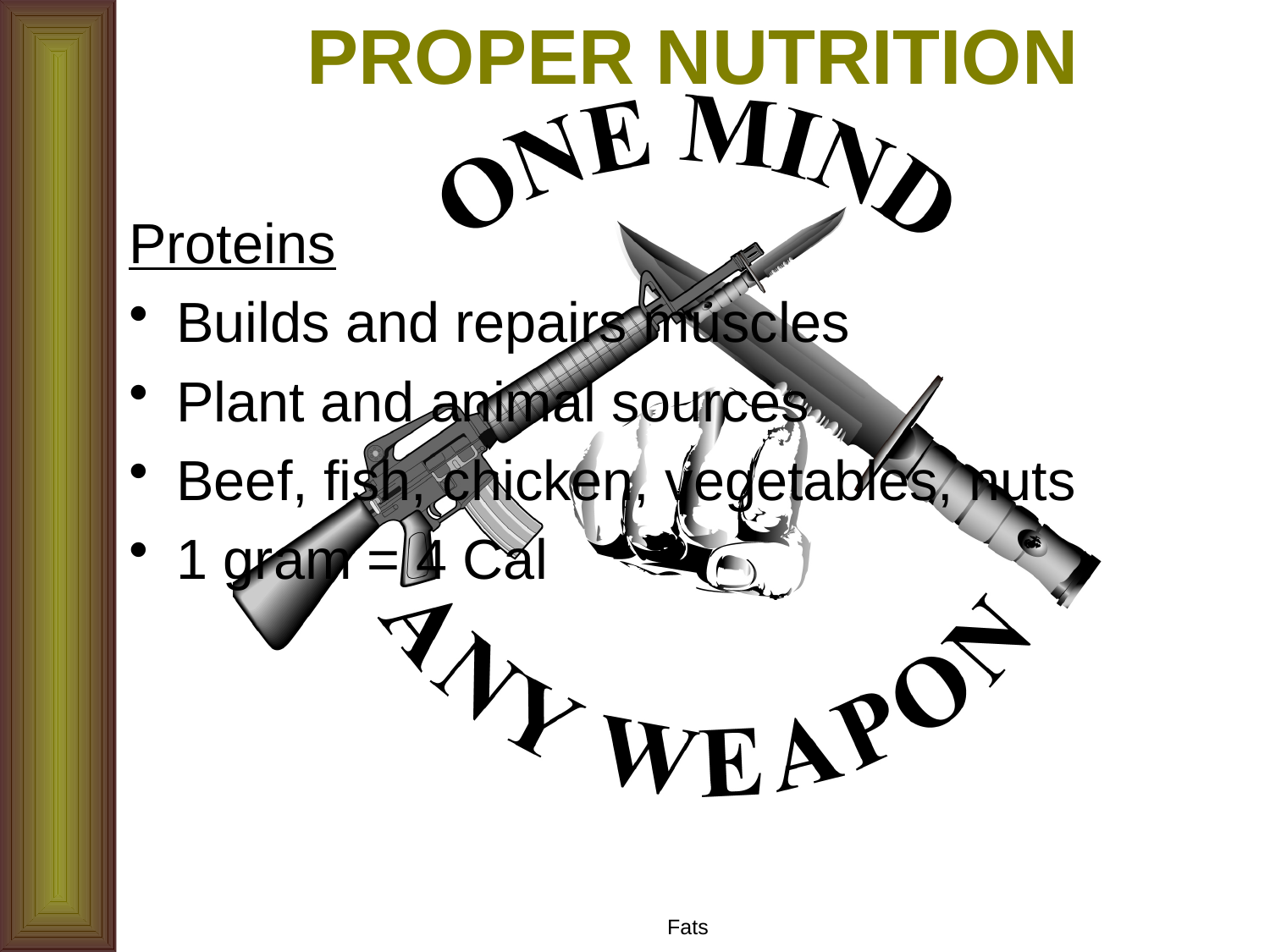

# PROPER NUTRITION
Proteins
Builds and repairs muscles
Plant and animal sources
Beef, fish, chicken, vegetables, nuts
1 gram = 4 Cal
Fats